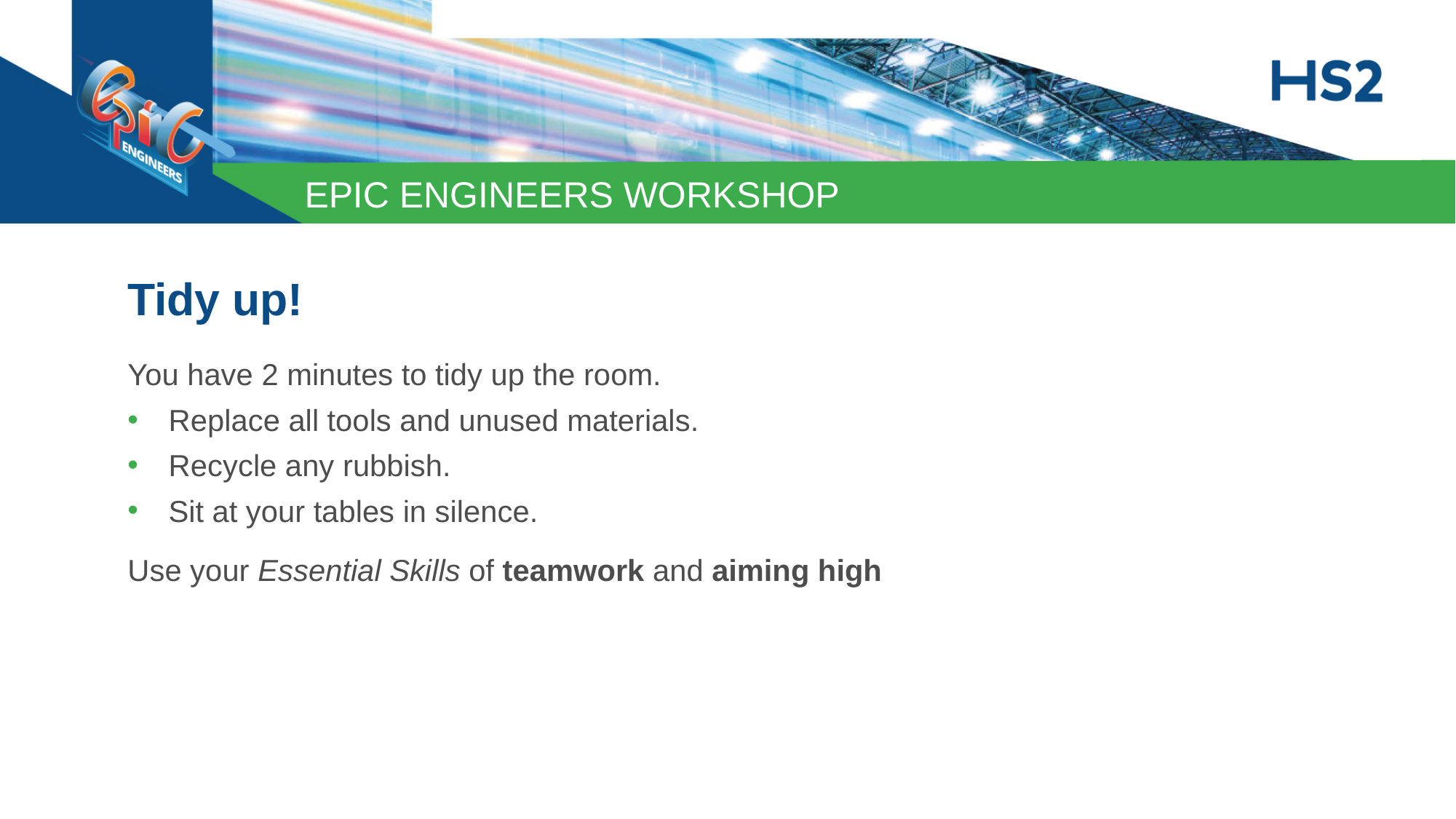

Tidy up!
You have 2 minutes to tidy up the room.
Replace all tools and unused materials.
Recycle any rubbish.
Sit at your tables in silence.
Use your Essential Skills of teamwork and aiming high